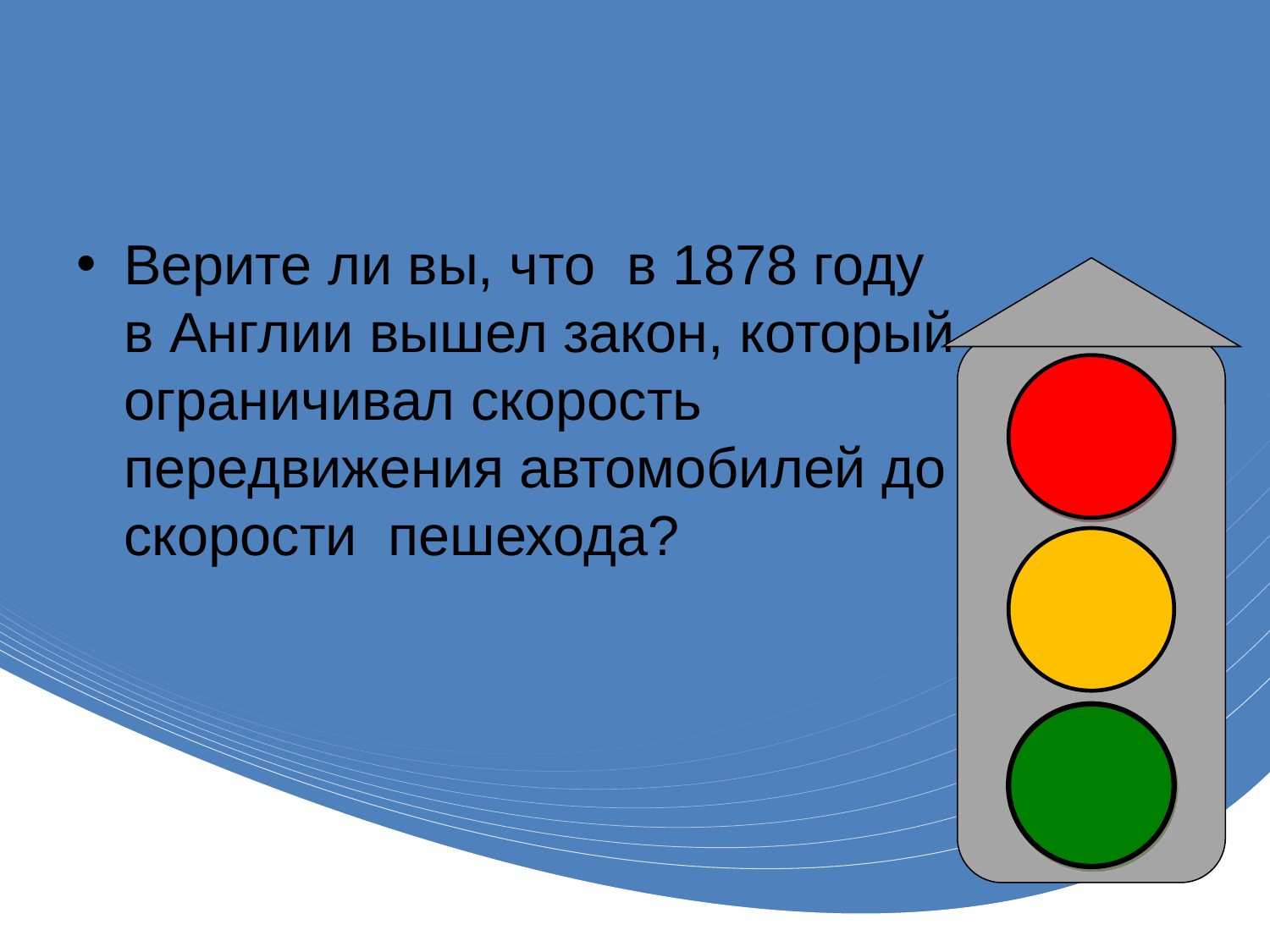

#
Верите ли вы, что  в 1878 году в Англии вышел закон, который ограничивал скорость передвижения автомобилей до скорости  пешехода?